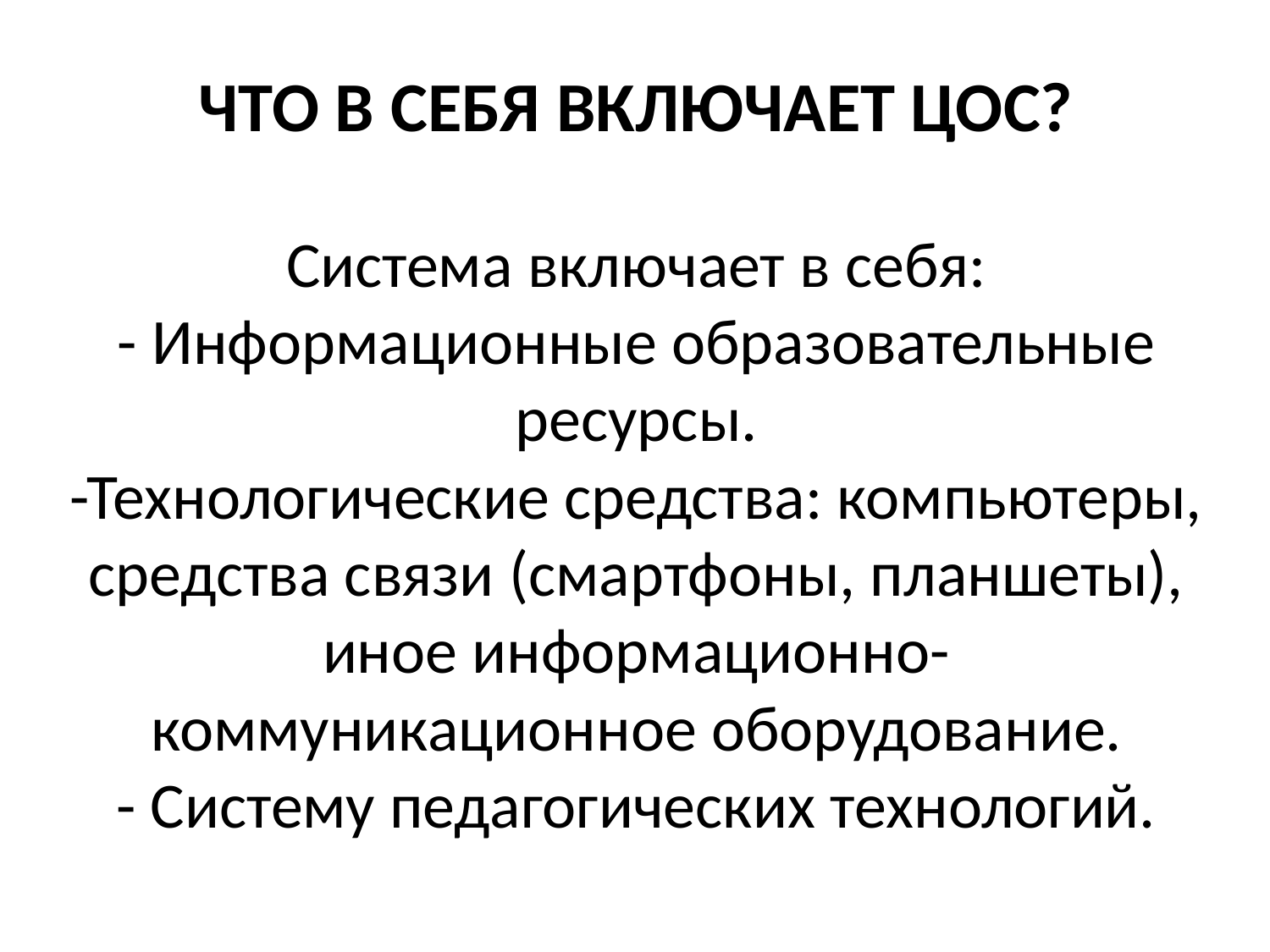

ЧТО В СЕБЯ ВКЛЮЧАЕТ ЦОС?
Система включает в себя:
- Информационные образовательные ресурсы.
-Технологические средства: компьютеры, средства связи (смартфоны, планшеты), иное информационно-коммуникационное оборудование.
- Систему педагогических технологий.